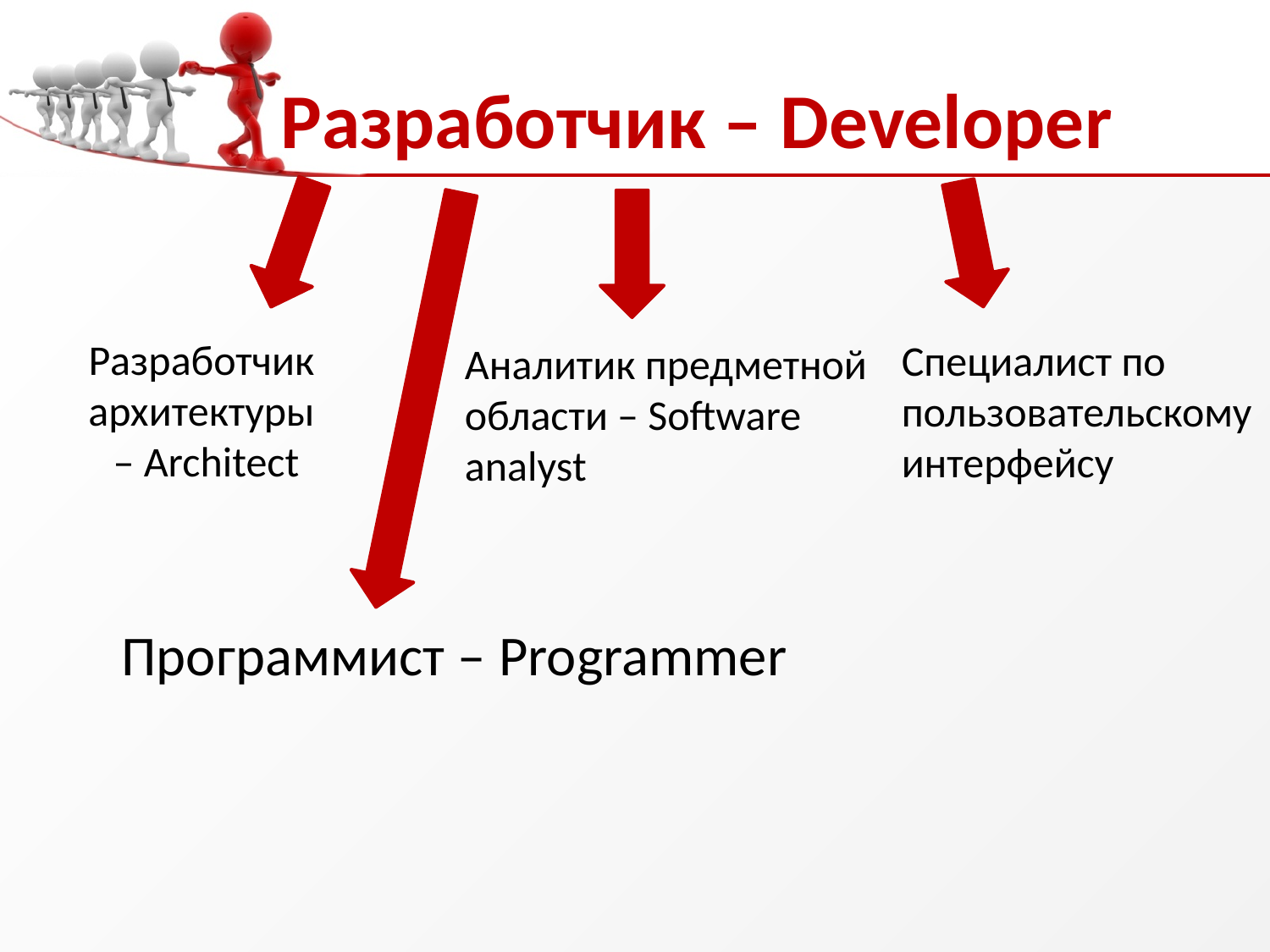

# Разработчик – Developer

Разработчик архитектуры
 – Architect
Специалист по пользовательскому интерфейсу
Аналитик предметной области – Software analyst

Программист – Programmer